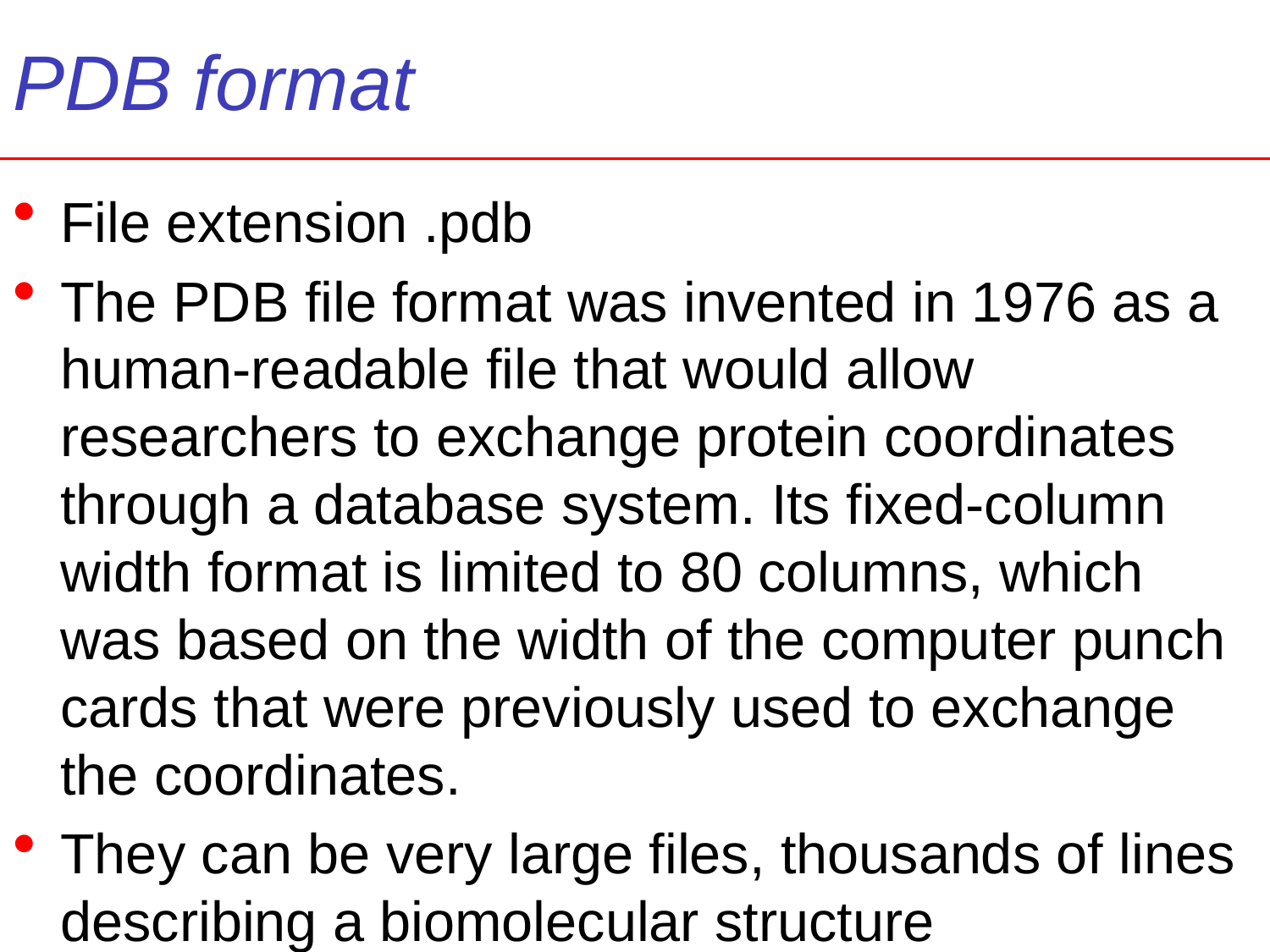

# PDB format
File extension .pdb
The PDB file format was invented in 1976 as a human-readable file that would allow researchers to exchange protein coordinates through a database system. Its fixed-column width format is limited to 80 columns, which was based on the width of the computer punch cards that were previously used to exchange the coordinates.
They can be very large files, thousands of lines describing a biomolecular structure